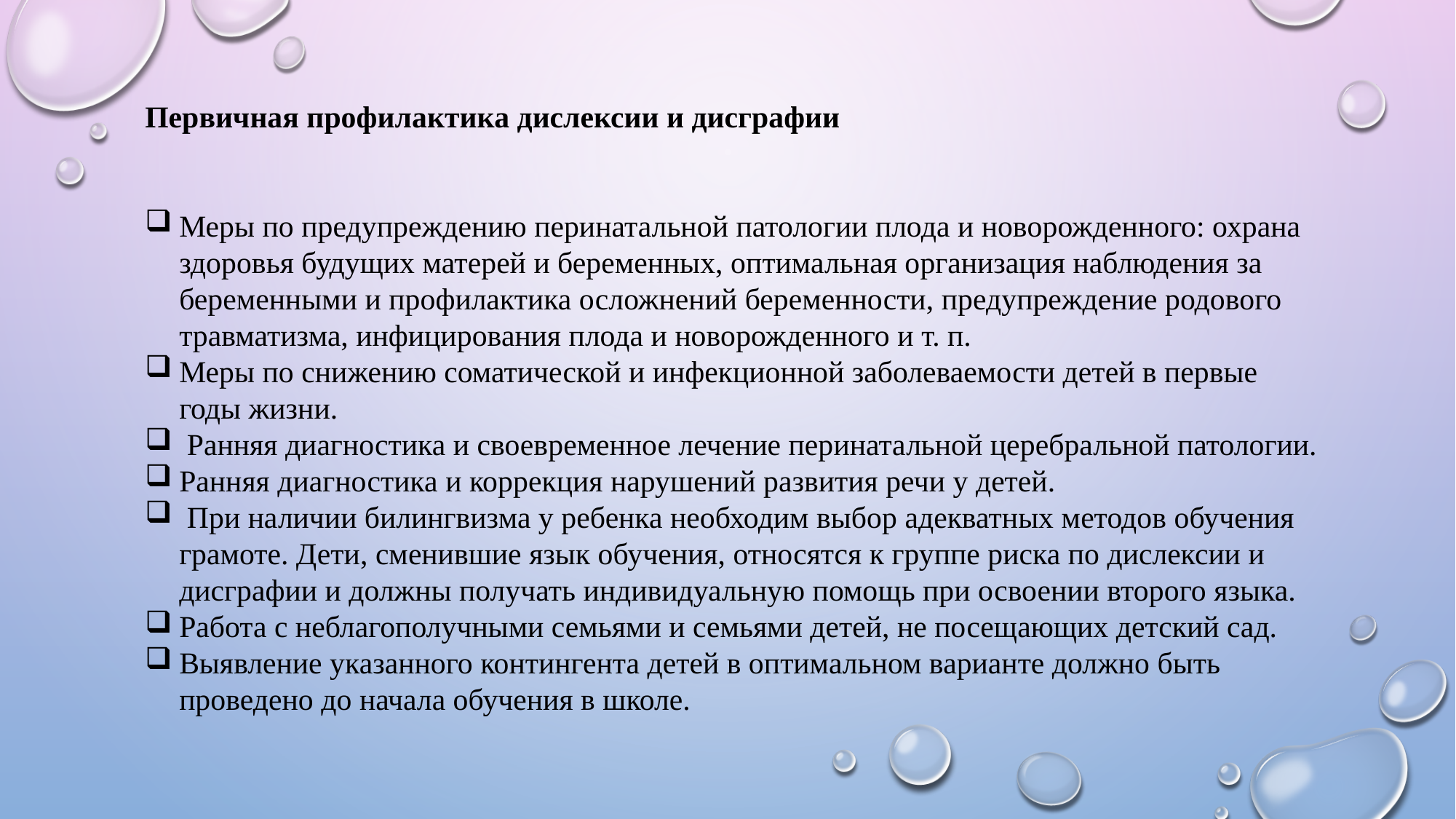

Первичная профилактика дислексии и дисграфии

Меры по предупреждению перинатальной патологии плода и новорожденного: охрана здоровья будущих матерей и беременных, оптимальная организация наблюдения за беременными и профилактика осложнений беременности, предупреждение родового травматизма, инфицирования плода и новорожденного и т. п.
Меры по снижению соматической и инфекционной заболеваемости детей в первые годы жизни.
 Ранняя диагностика и своевременное лечение перинатальной церебральной патологии.
Ранняя диагностика и коррекция нарушений развития речи у детей.
 При наличии билингвизма у ребенка необходим выбор адекватных методов обучения грамоте. Дети, сменившие язык обучения, относятся к группе риска по дислексии и дисграфии и должны получать индивидуальную помощь при освоении второго языка.
Работа с неблагополучными семьями и семьями детей, не посещающих детский сад.
Выявление указанного контингента детей в оптимальном варианте должно быть проведено до начала обучения в школе.